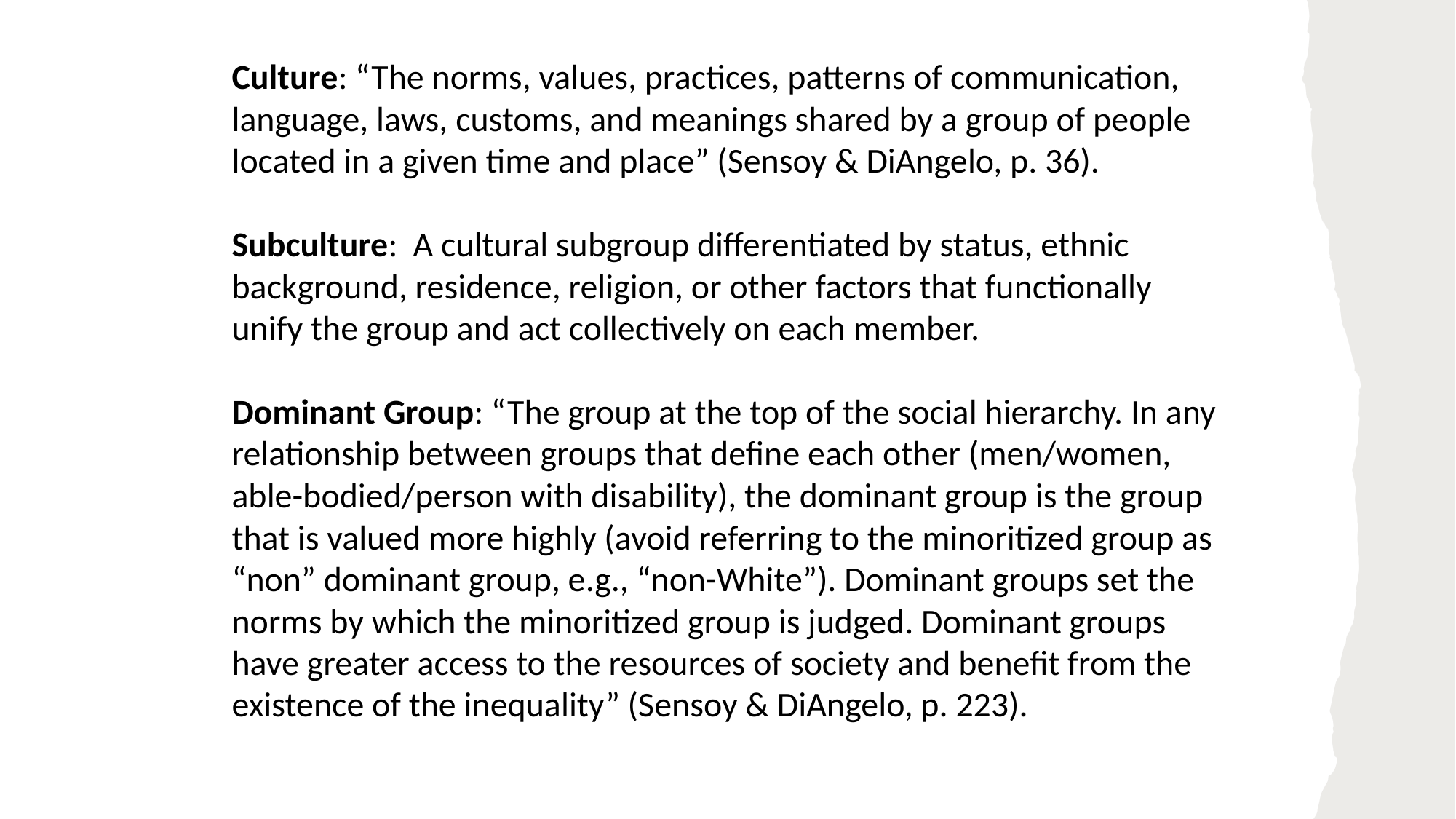

Culture: “The norms, values, practices, patterns of communication, language, laws, customs, and meanings shared by a group of people located in a given time and place” (Sensoy & DiAngelo, p. 36).

Subculture:  A cultural subgroup differentiated by status, ethnic background, residence, religion, or other factors that functionally unify the group and act collectively on each member.

Dominant Group: “The group at the top of the social hierarchy. In any relationship between groups that define each other (men/women, able-bodied/person with disability), the dominant group is the group that is valued more highly (avoid referring to the minoritized group as “non” dominant group, e.g., “non-White”). Dominant groups set the norms by which the minoritized group is judged. Dominant groups have greater access to the resources of society and benefit from the existence of the inequality” (Sensoy & DiAngelo, p. 223).